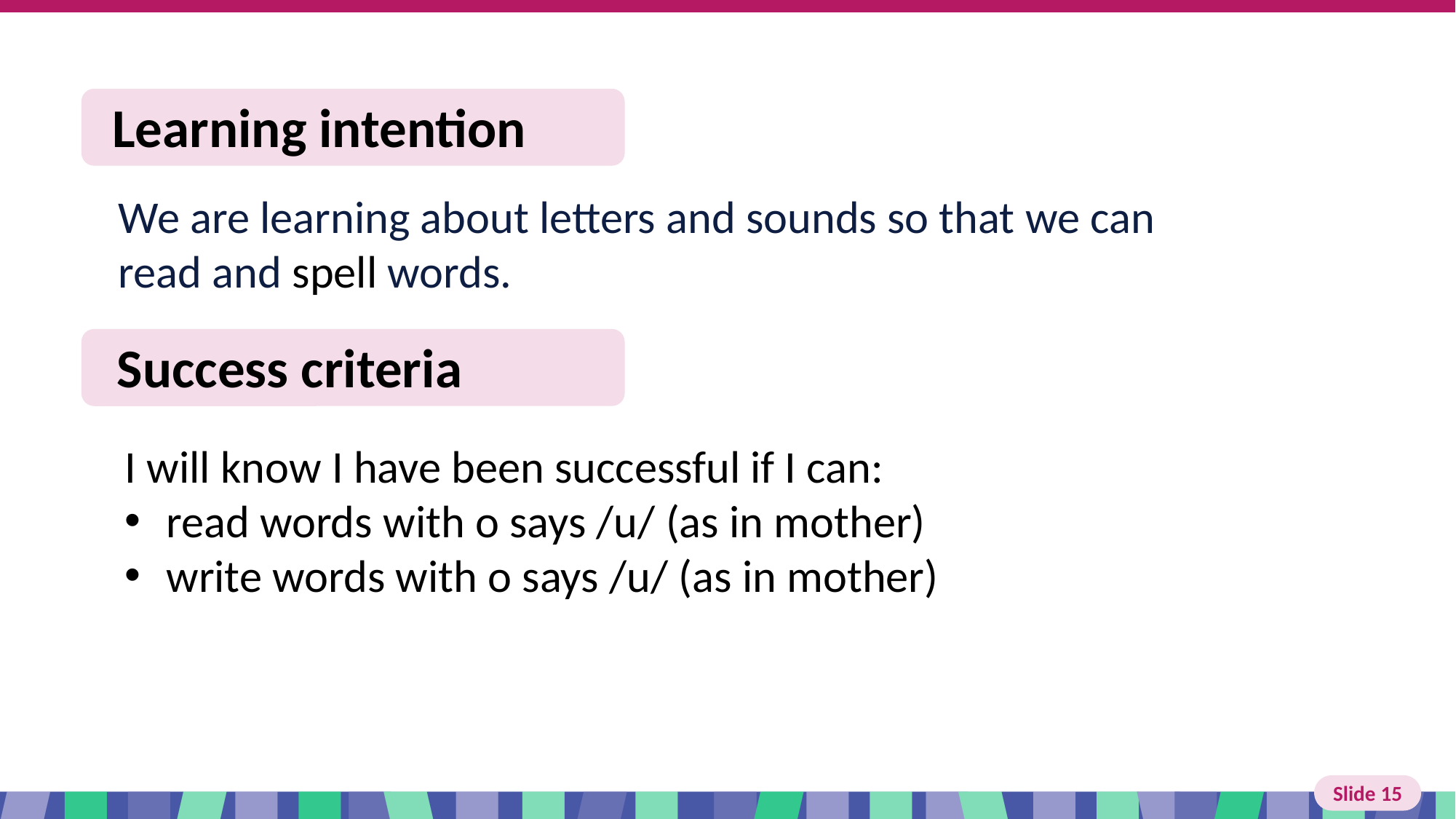

Slide 15 Learning intention and success criteria
I will know I have been successful if I can:
read words with o says /u/ (as in mother)
write words with o says /u/ (as in mother)